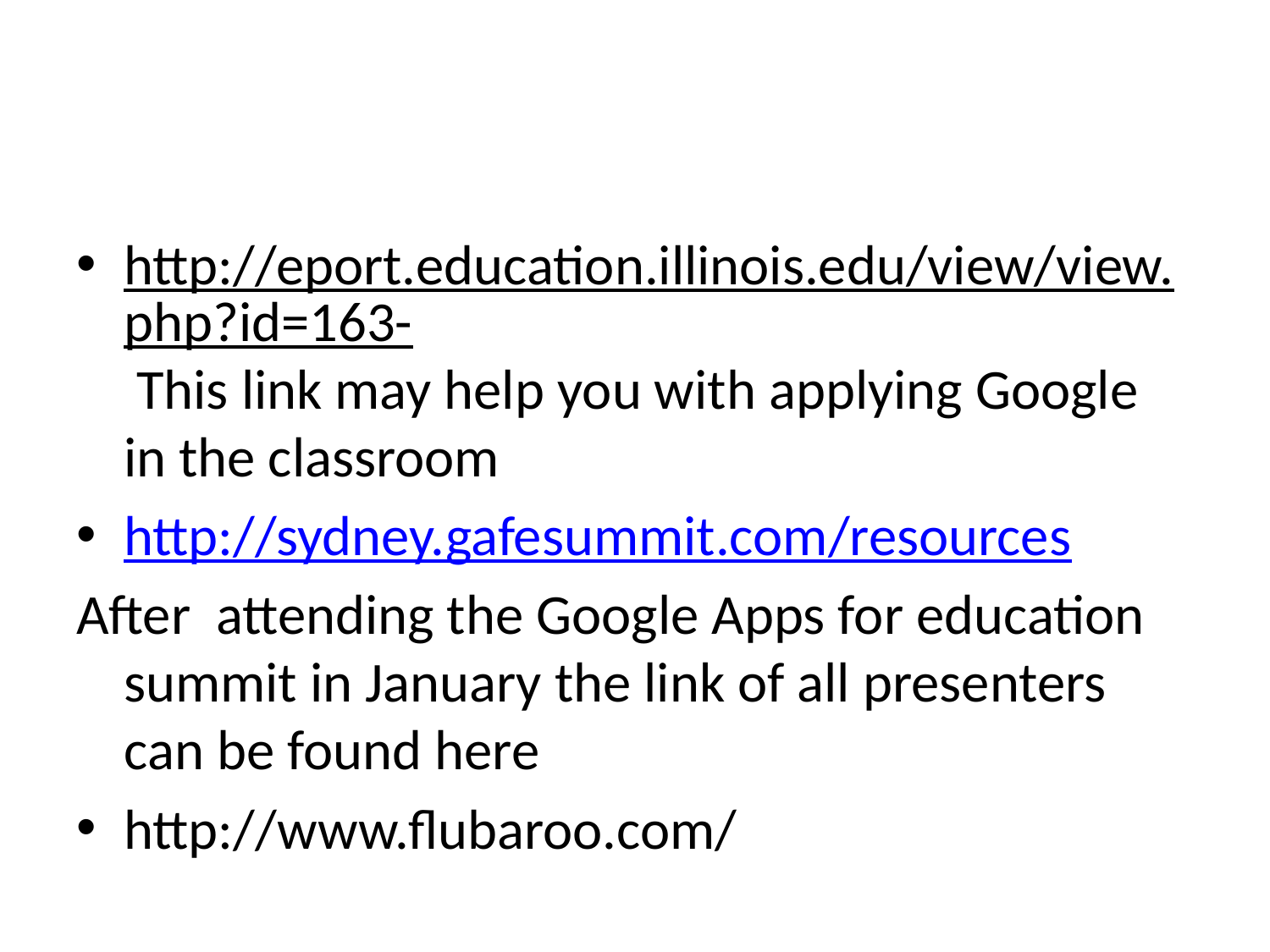

#
http://eport.education.illinois.edu/view/view.php?id=163- This link may help you with applying Google in the classroom
http://sydney.gafesummit.com/resources
After  attending the Google Apps for education summit in January the link of all presenters can be found here
http://www.flubaroo.com/